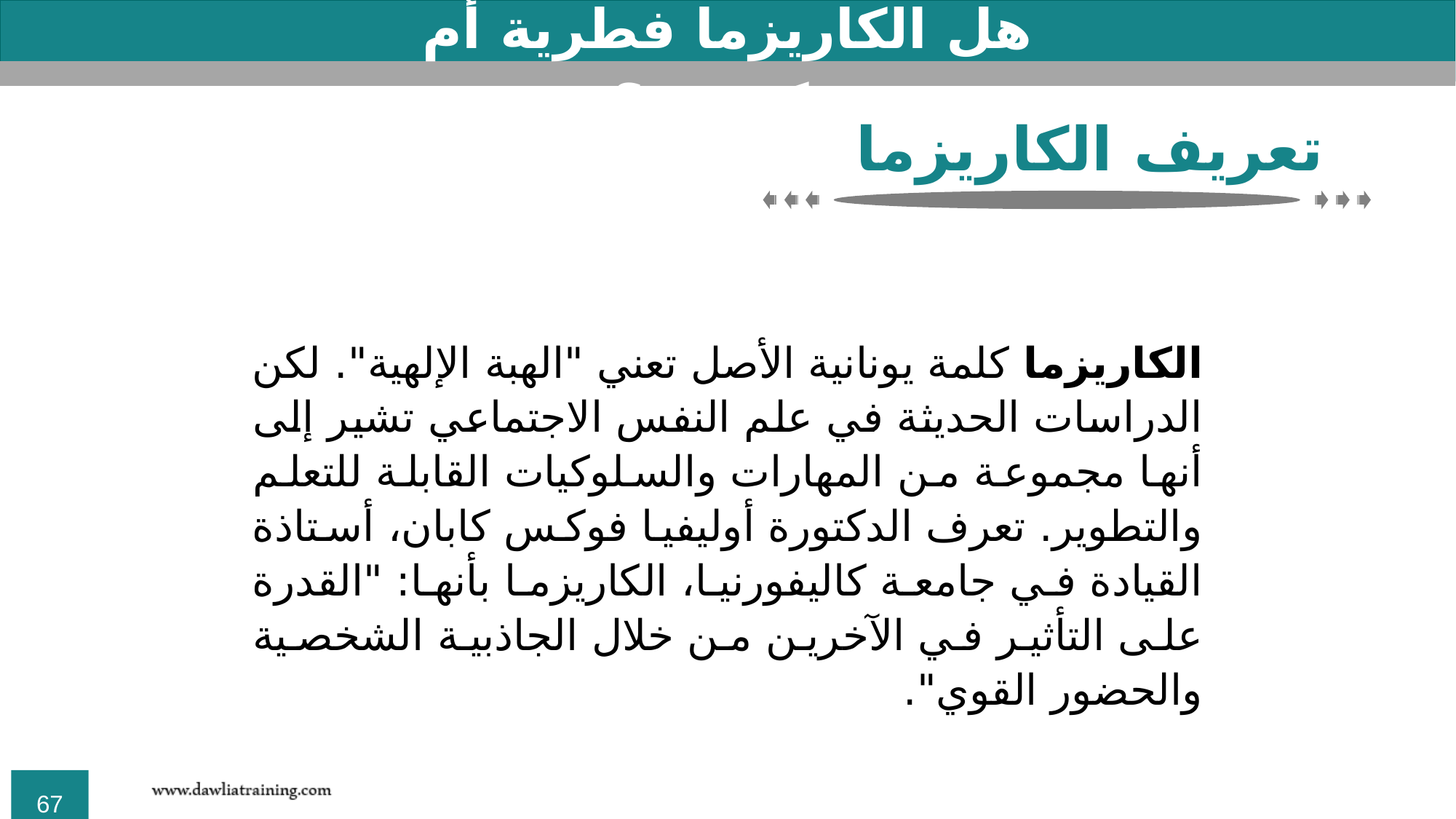

هل الكاريزما فطرية أم مكتسبة؟
تعريف الكاريزما

الكاريزما كلمة يونانية الأصل تعني "الهبة الإلهية". لكن الدراسات الحديثة في علم النفس الاجتماعي تشير إلى أنها مجموعة من المهارات والسلوكيات القابلة للتعلم والتطوير. تعرف الدكتورة أوليفيا فوكس كابان، أستاذة القيادة في جامعة كاليفورنيا، الكاريزما بأنها: "القدرة على التأثير في الآخرين من خلال الجاذبية الشخصية والحضور القوي".